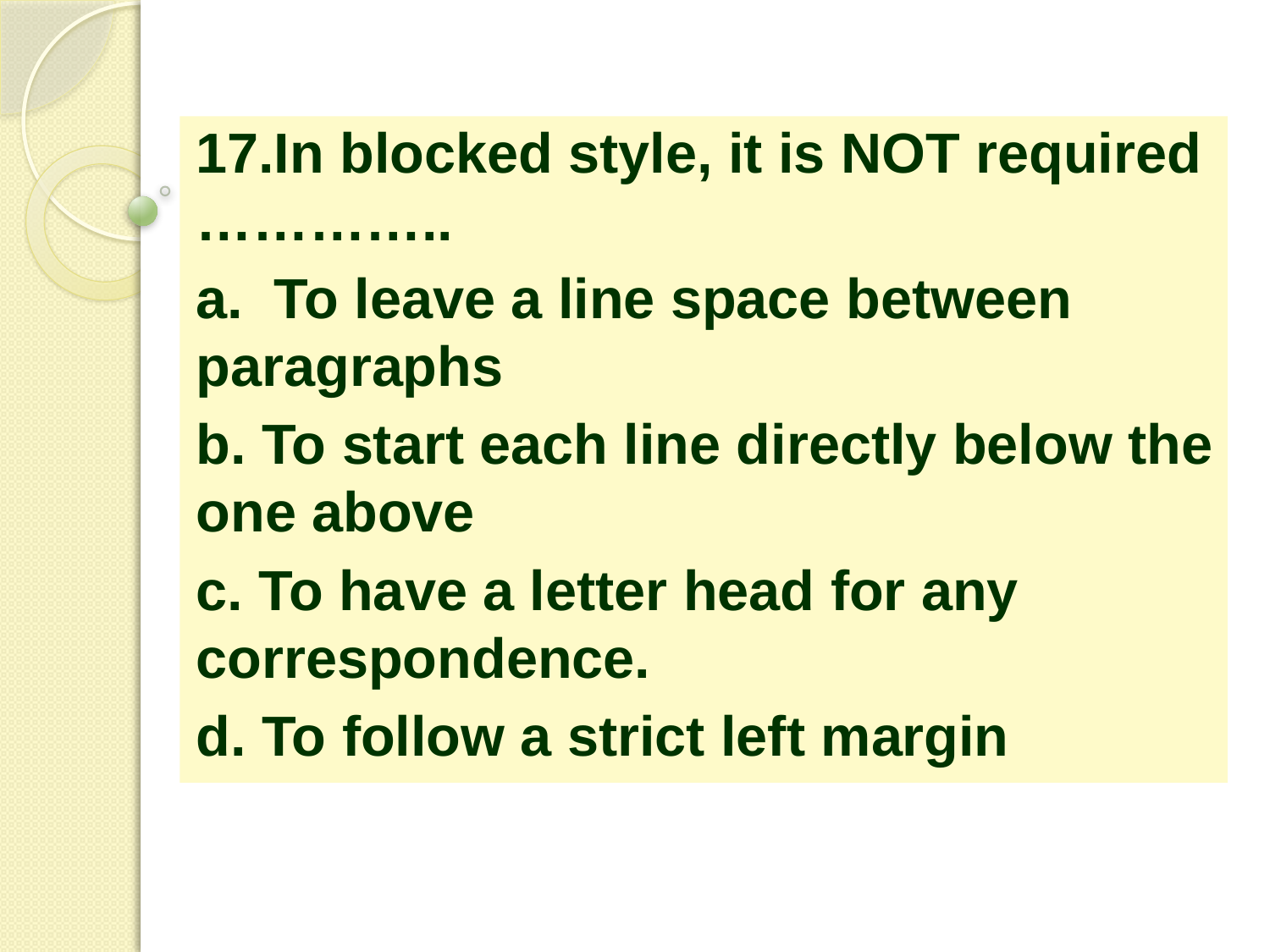

17.In blocked style, it is NOT required …………..
a.  To leave a line space between paragraphs
b. To start each line directly below the one above
c. To have a letter head for any correspondence.
d. To follow a strict left margin